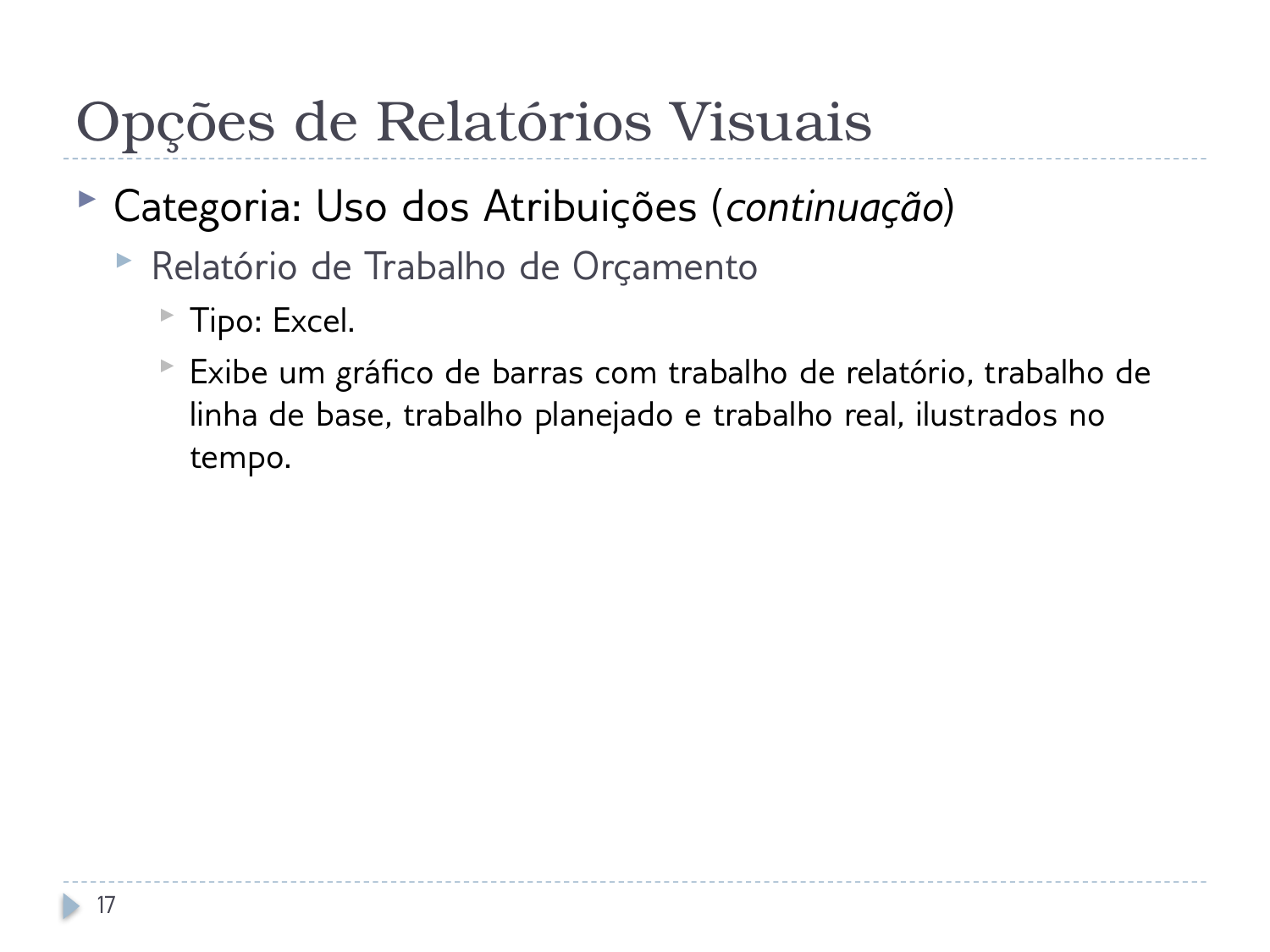

# Opções de Relatórios Visuais
Categoria: Uso dos Atribuições (continuação)
Relatório de Trabalho de Orçamento
Tipo: Excel.
Exibe um gráfico de barras com trabalho de relatório, trabalho de linha de base, trabalho planejado e trabalho real, ilustrados no tempo.
17